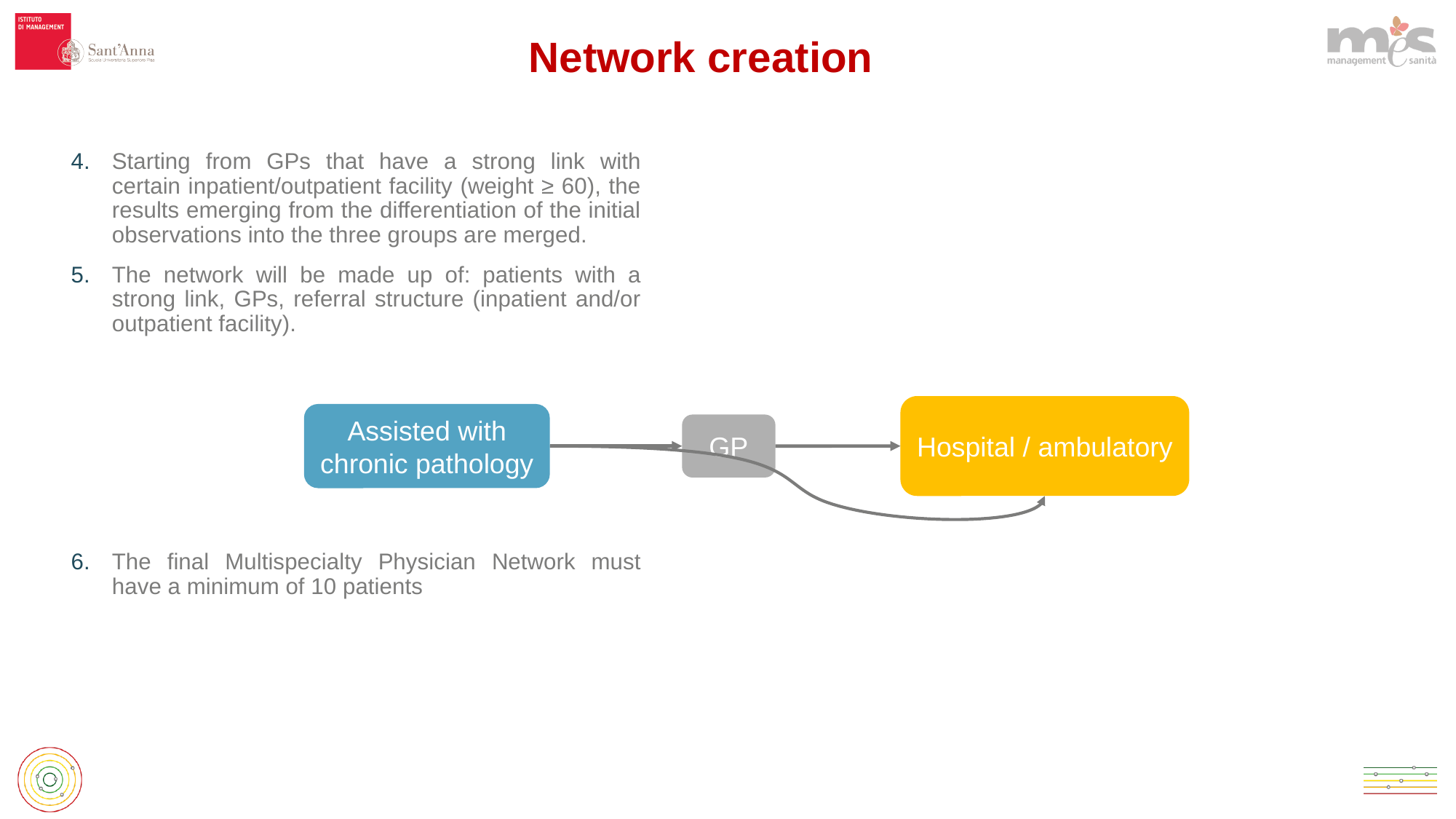

# Network creation
Starting from GPs that have a strong link with certain inpatient/outpatient facility (weight ≥ 60), the results emerging from the differentiation of the initial observations into the three groups are merged.
The network will be made up of: patients with a strong link, GPs, referral structure (inpatient and/or outpatient facility).

The final Multispecialty Physician Network must have a minimum of 10 patients

Hospital / ambulatory
Assisted with chronic pathology
GP